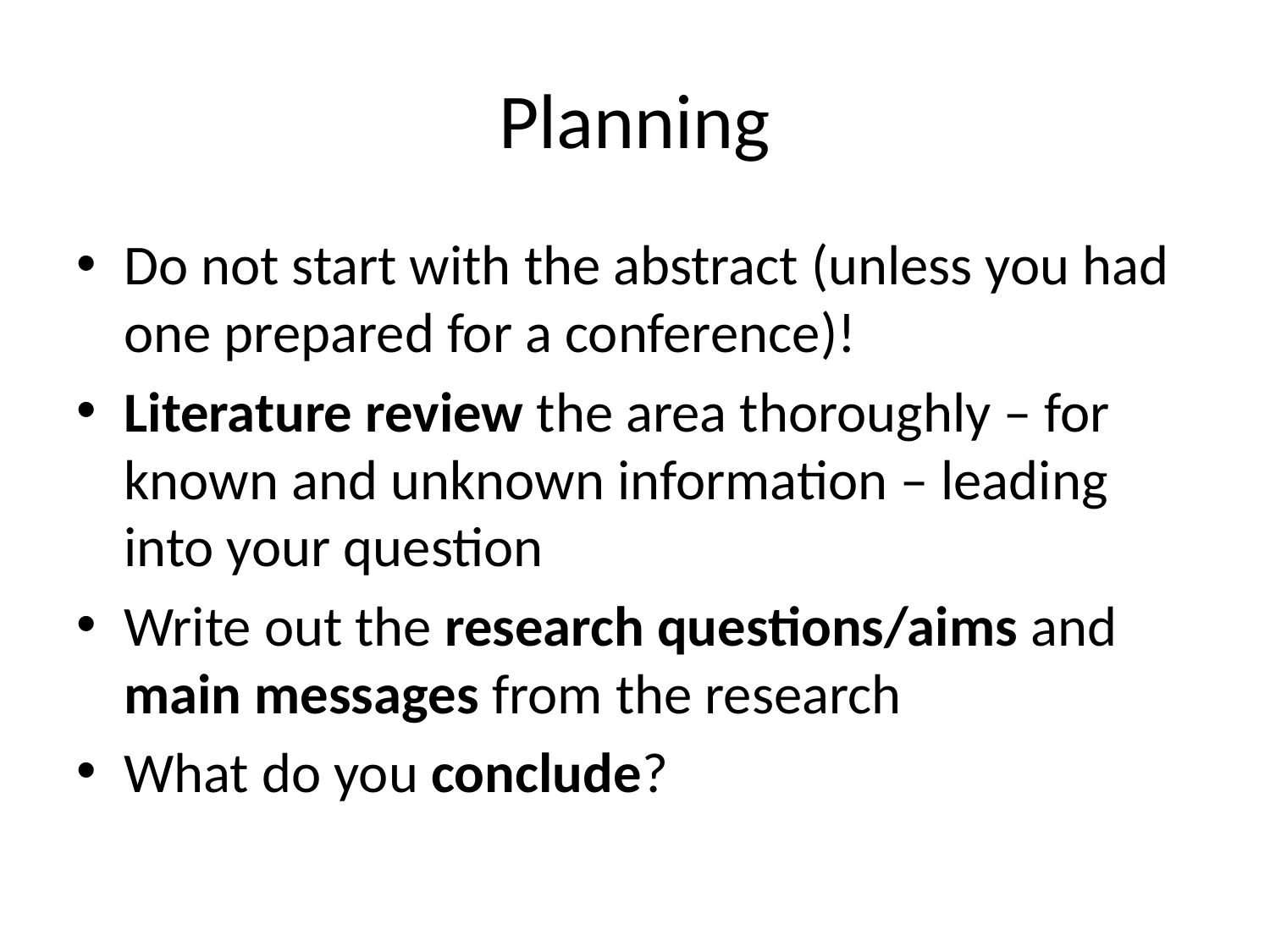

# Planning
Do not start with the abstract (unless you had one prepared for a conference)!
Literature review the area thoroughly – for known and unknown information – leading into your question
Write out the research questions/aims and main messages from the research
What do you conclude?